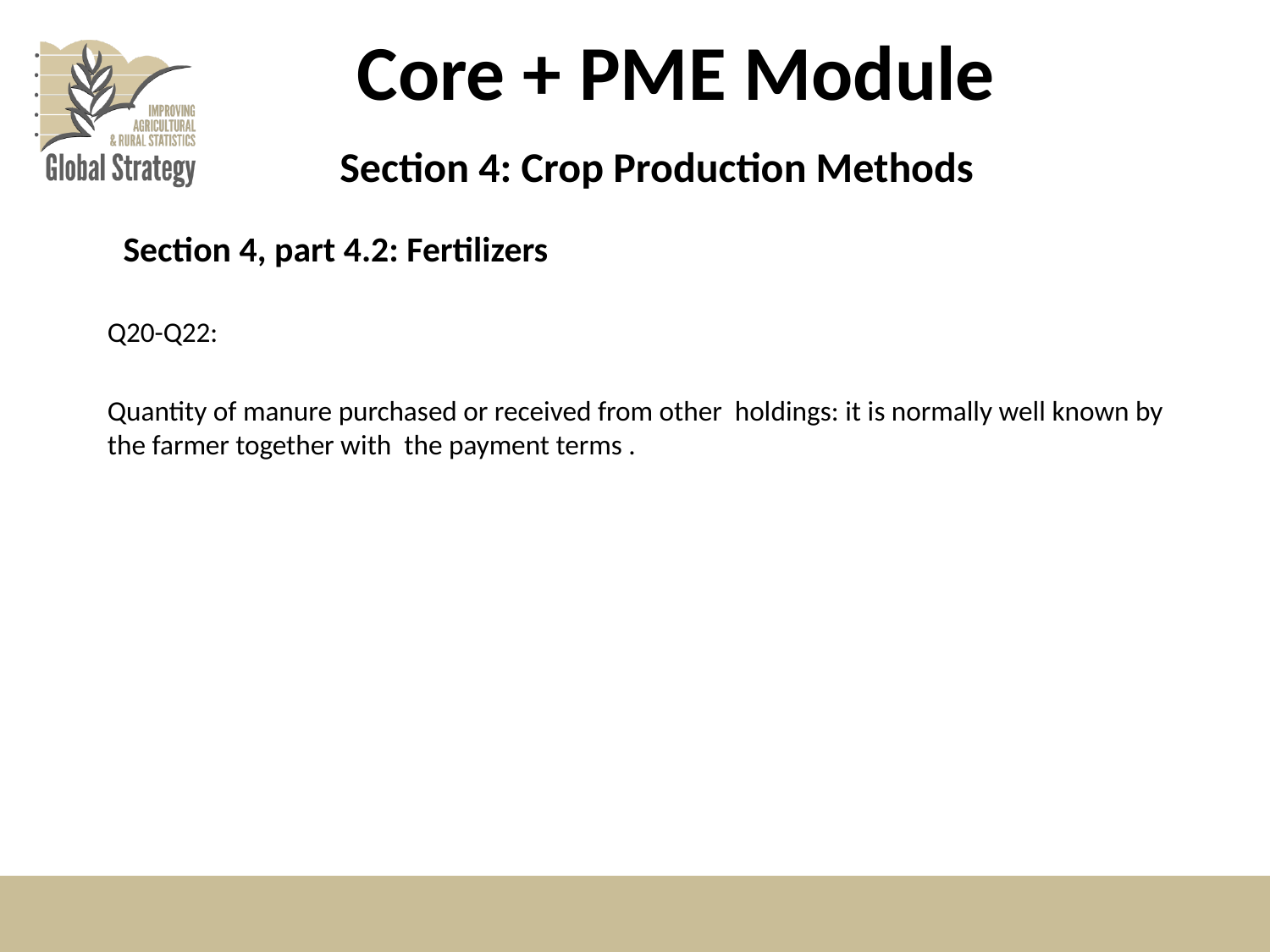

# Core + PME Module
Section 4: Crop Production Methods

Section 4, part 4.2: Fertilizers

Q20-Q22:

Quantity of manure purchased or received from other  holdings: it is normally well known by the farmer together with  the payment terms .